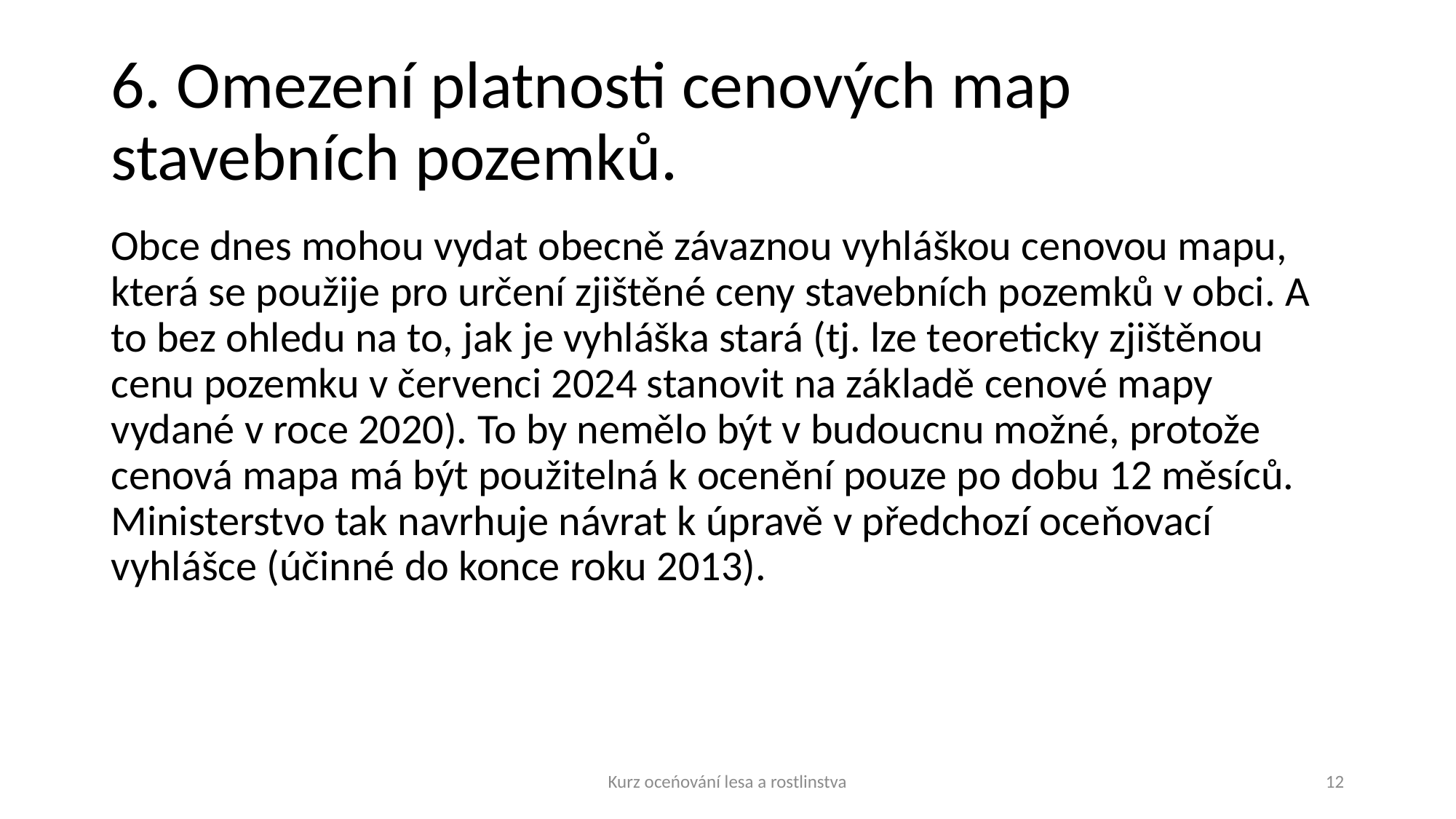

# 6. Omezení platnosti cenových map stavebních pozemků.
Obce dnes mohou vydat obecně závaznou vyhláškou cenovou mapu, která se použije pro určení zjištěné ceny stavebních pozemků v obci. A to bez ohledu na to, jak je vyhláška stará (tj. lze teoreticky zjištěnou cenu pozemku v červenci 2024 stanovit na základě cenové mapy vydané v roce 2020). To by nemělo být v budoucnu možné, protože cenová mapa má být použitelná k ocenění pouze po dobu 12 měsíců. Ministerstvo tak navrhuje návrat k úpravě v předchozí oceňovací vyhlášce (účinné do konce roku 2013).
Kurz oceńování lesa a rostlinstva
12